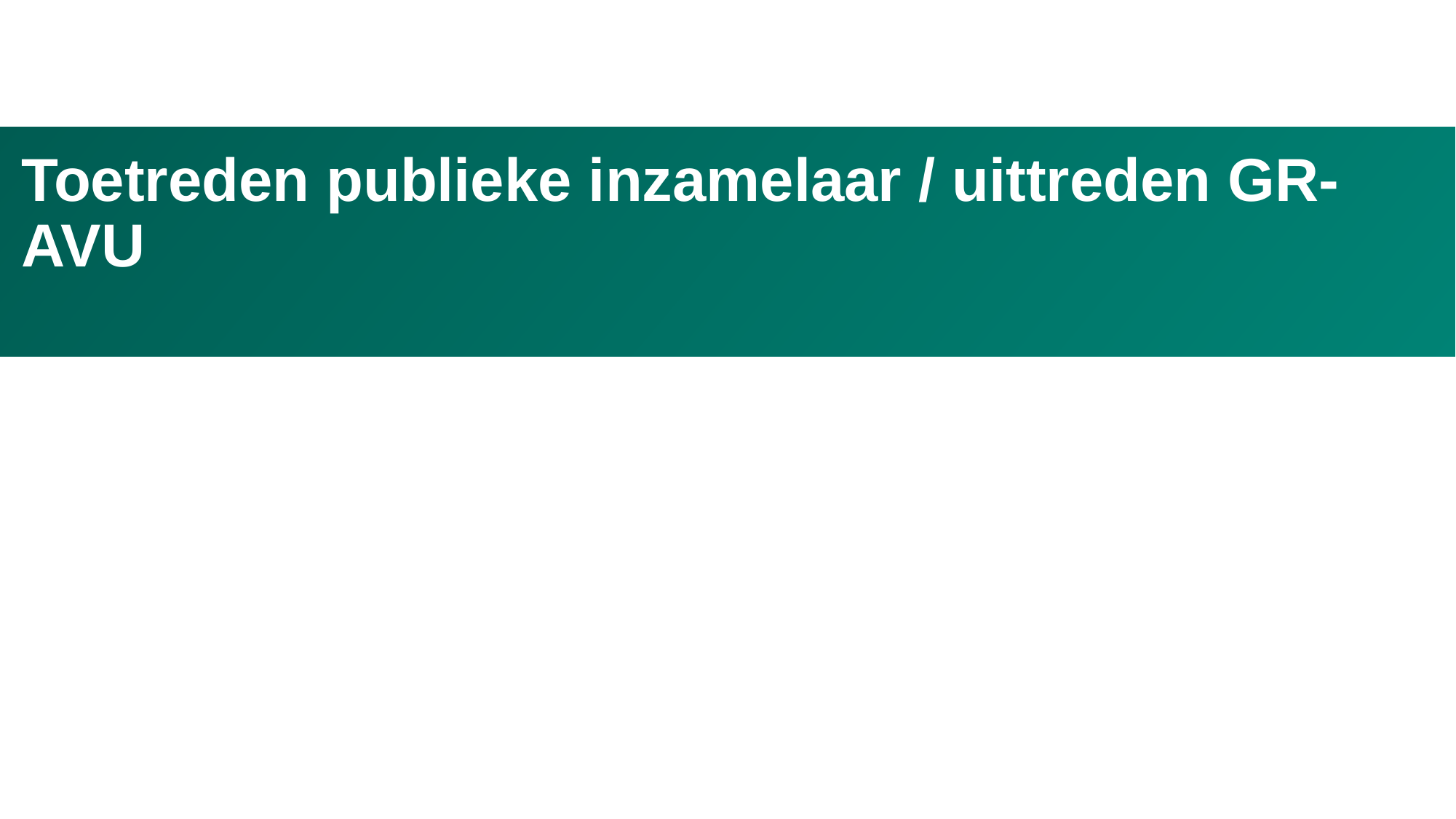

# Toetreden publieke inzamelaar / uittreden GR-AVU